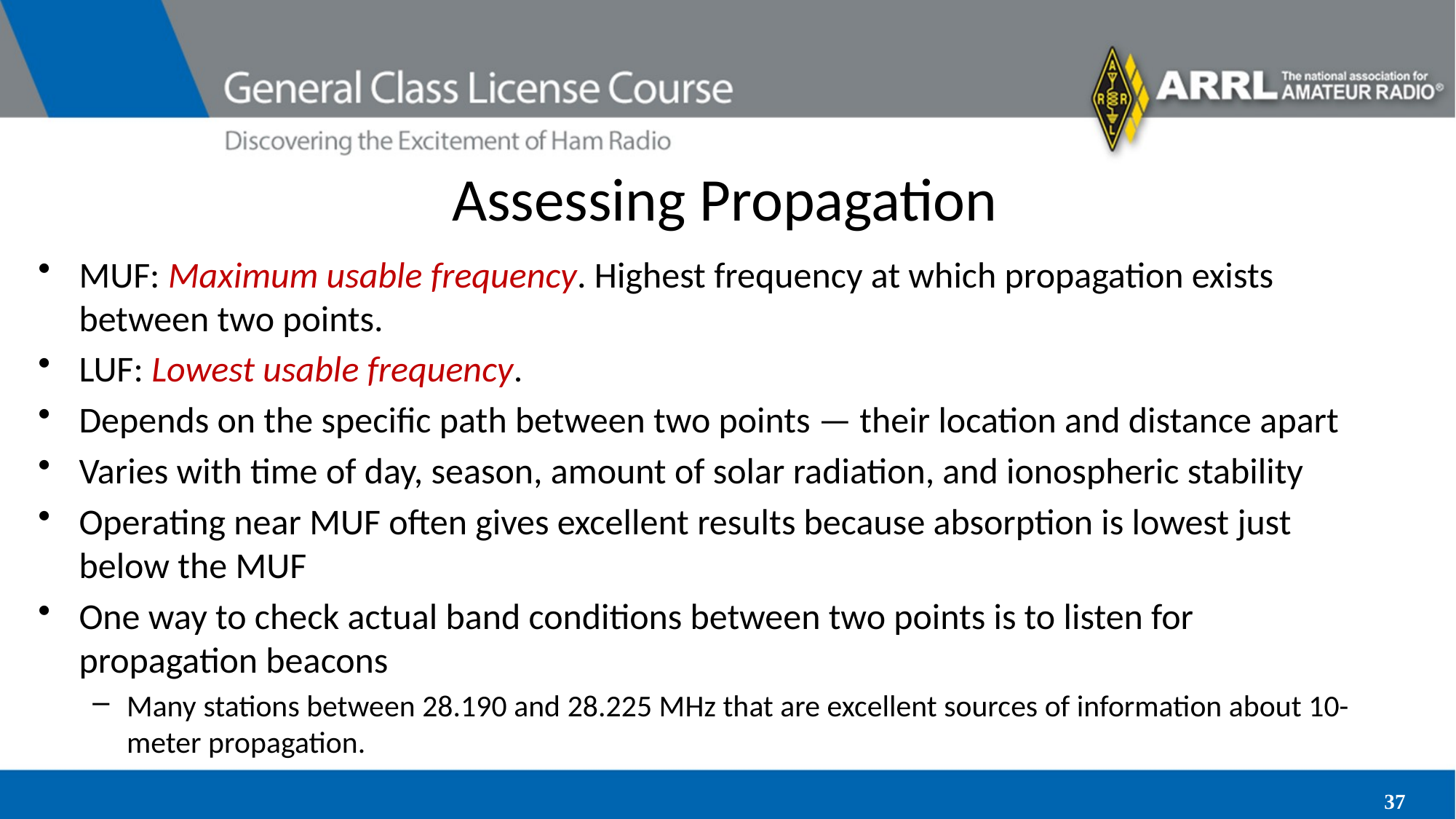

# Assessing Propagation
MUF: Maximum usable frequency. Highest frequency at which propagation exists between two points.
LUF: Lowest usable frequency.
Depends on the specific path between two points — their location and distance apart
Varies with time of day, season, amount of solar radiation, and ionospheric stability
Operating near MUF often gives excellent results because absorption is lowest just below the MUF
One way to check actual band conditions between two points is to listen for propagation beacons
Many stations between 28.190 and 28.225 MHz that are excellent sources of information about 10-meter propagation.